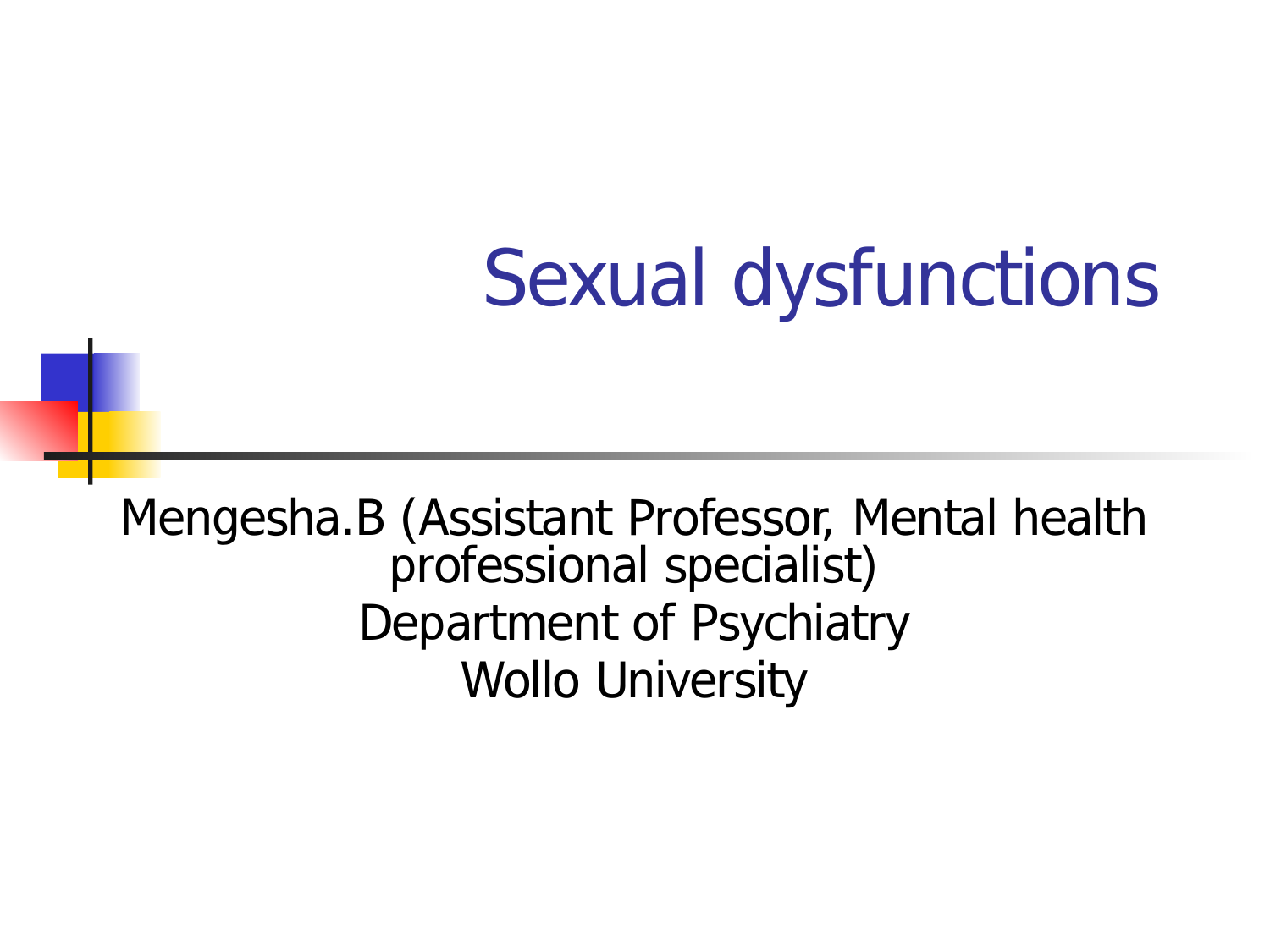

# Sexual dysfunctions
Mengesha.B (Assistant Professor, Mental health professional specialist)
Department of Psychiatry
Wollo University